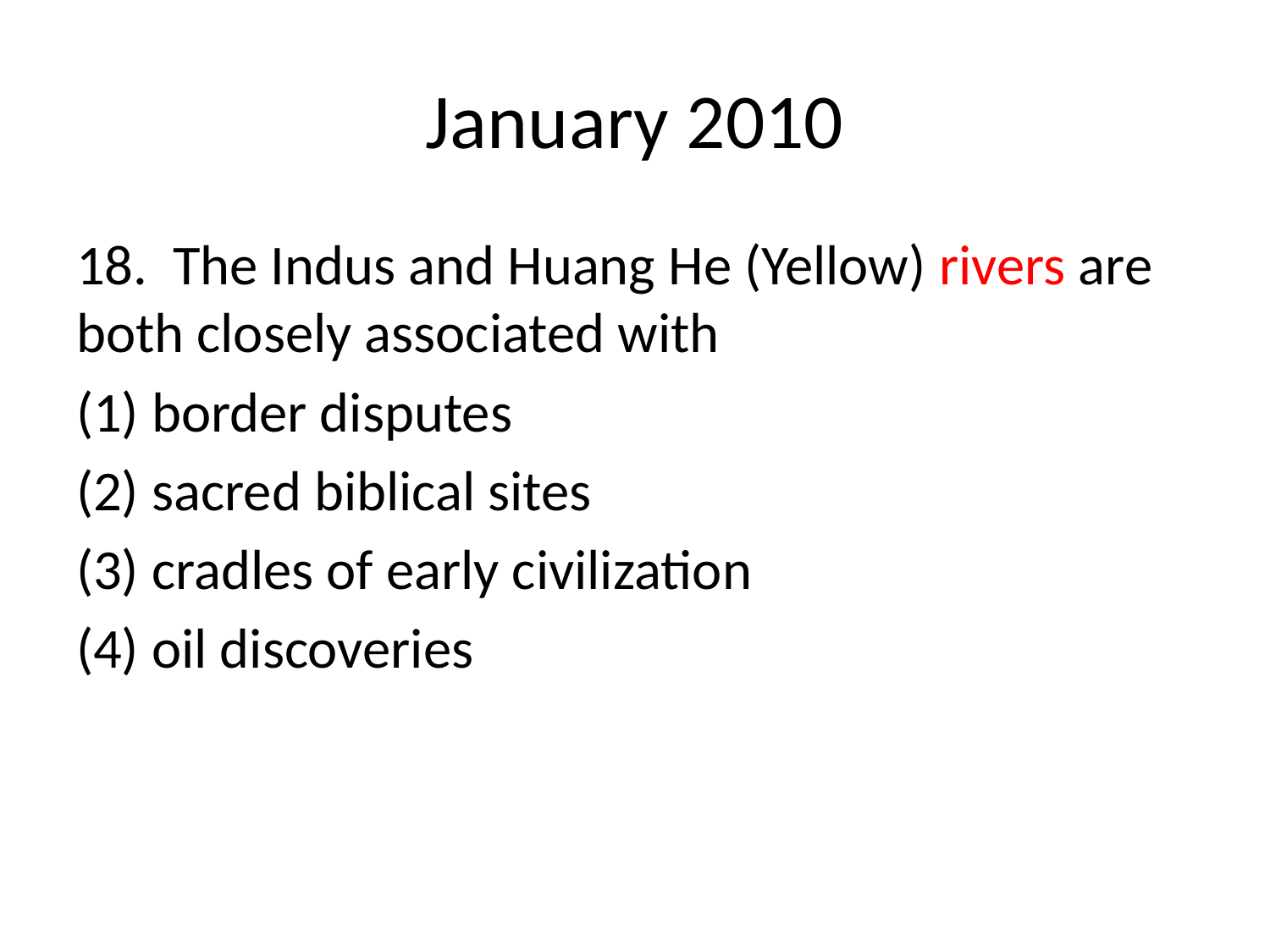

# January 2010
18.  The Indus and Huang He (Yellow) rivers are both closely associated with
(1) border disputes
(2) sacred biblical sites
(3) cradles of early civilization
(4) oil discoveries